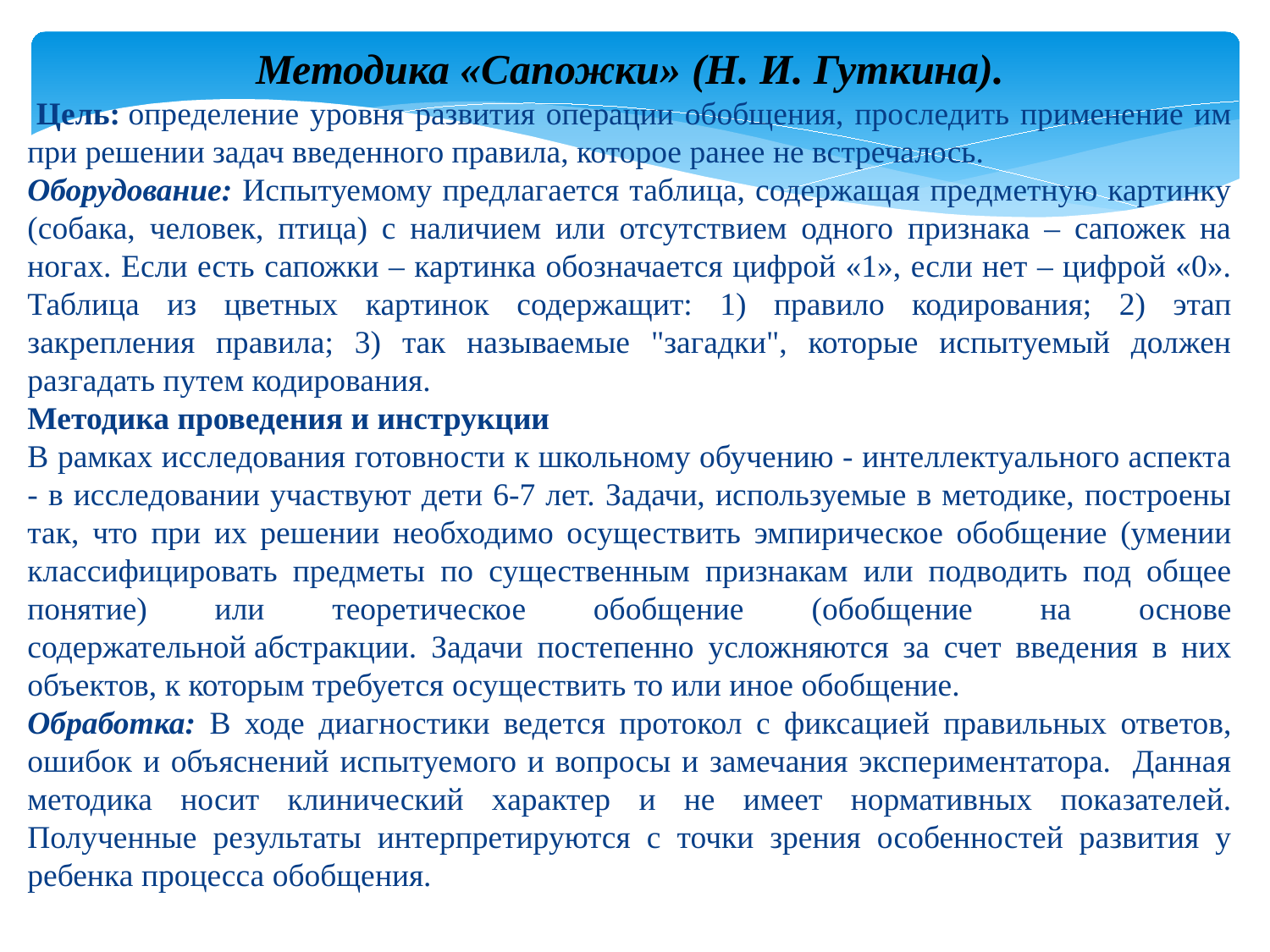

Методика «Сапожки» (Н. И. Гуткина).
 Цель: определение уровня развития операции обобщения, проследить применение им при решении задач введенного правила, которое ранее не встречалось.
Оборудование: Испытуемому предлагается таблица, содержащая предметную картинку (собака, человек, птица) с наличием или отсутствием одного признака – сапожек на ногах. Если есть сапожки – картинка обозначается цифрой «1», если нет – цифрой «0». Таблица из цветных картинок содержащит: 1) правило кодирования; 2) этап закрепления правила; 3) так называемые "загадки", которые испытуемый должен разгадать путем кодирования.
Методика проведения и инструкции
В рамках исследования готовности к школьному обучению - интеллектуального аспекта - в исследовании участвуют дети 6-7 лет. Задачи, используемые в методике, построены так, что при их решении необходимо осуществить эмпирическое обобщение (умении классифицировать предметы по существенным признакам или подводить под общее понятие) или теоретическое обобщение (обобщение на основе содержательной абстракции. Задачи постепенно усложняются за счет введения в них объектов, к которым требуется осуществить то или иное обобщение.
Обработка: В ходе диагностики ведется протокол с фиксацией правильных ответов, ошибок и объяснений испытуемого и вопросы и замечания экспериментатора.  Данная методика носит клинический характер и не имеет нормативных показателей. Полученные результаты интерпретируются с точки зрения особенностей развития у ребенка процесса обобщения.